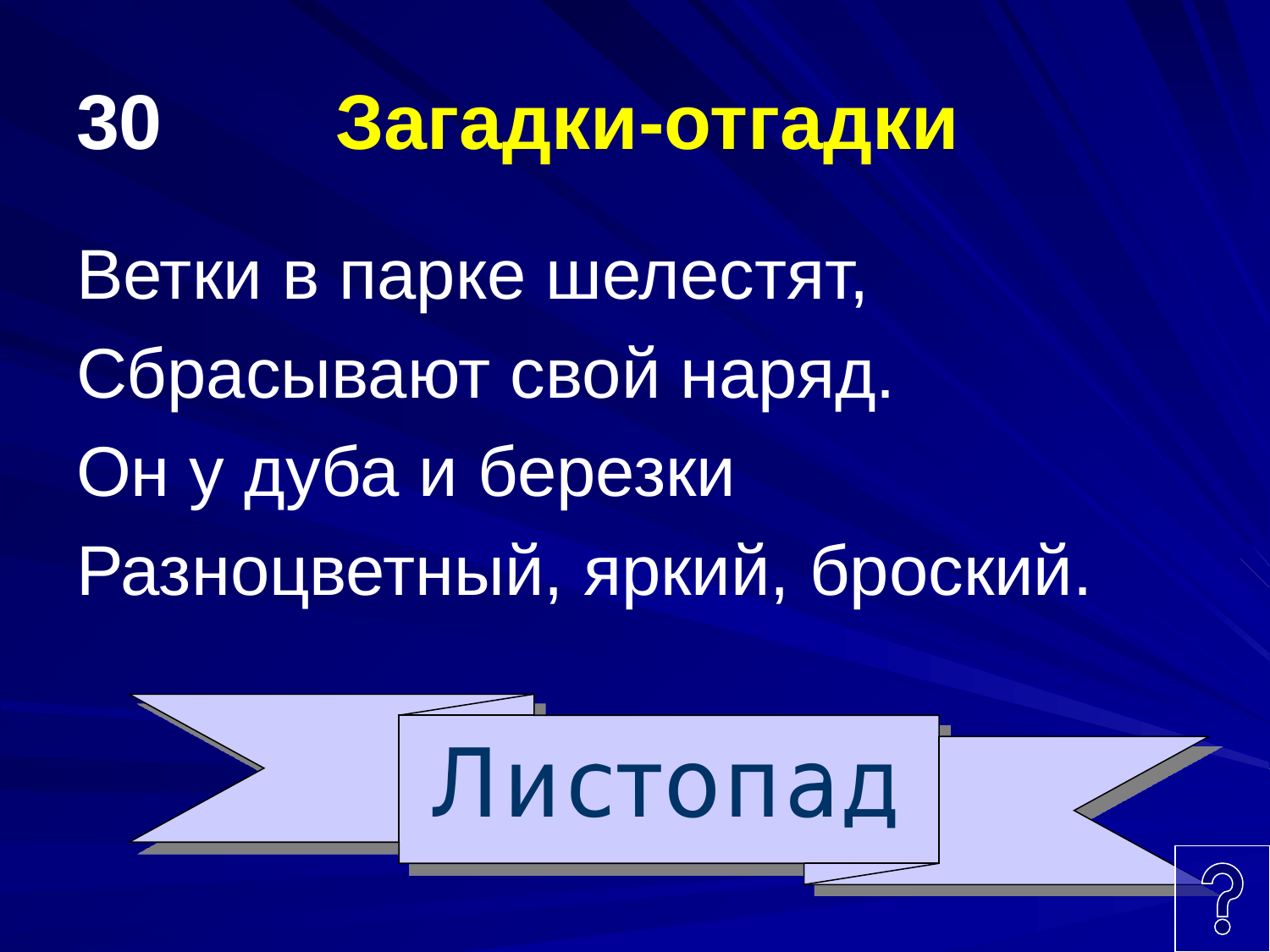

# 30        Загадки-отгадки
Ветки в парке шелестят,
Сбрасывают свой наряд.
Он у дуба и березки
Разноцветный, яркий, броский.
Листопад